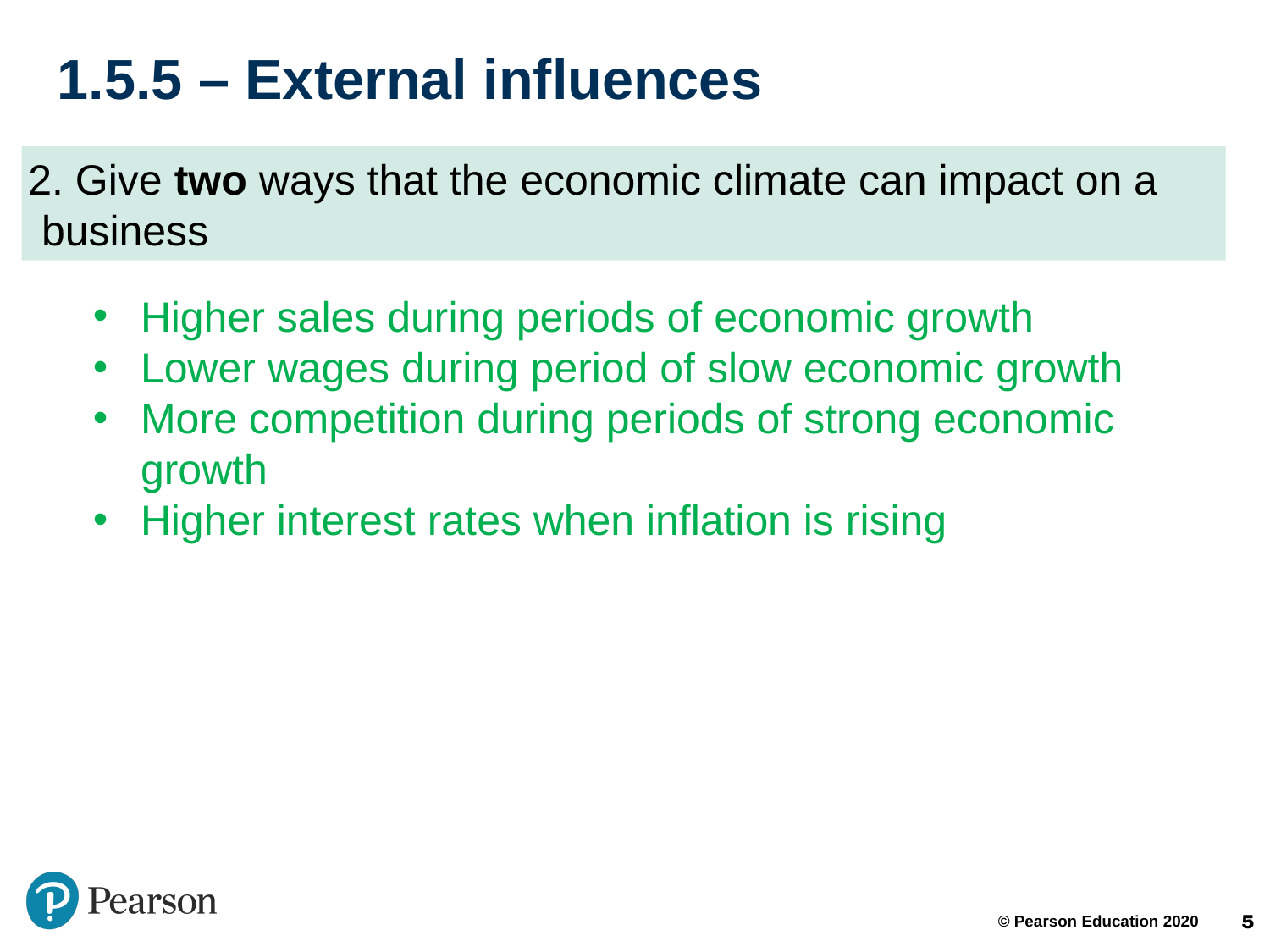

# 1.5.5 – External influences
2. Give two ways that the economic climate can impact on a business
Higher sales during periods of economic growth
Lower wages during period of slow economic growth
More competition during periods of strong economic growth
Higher interest rates when inflation is rising

5